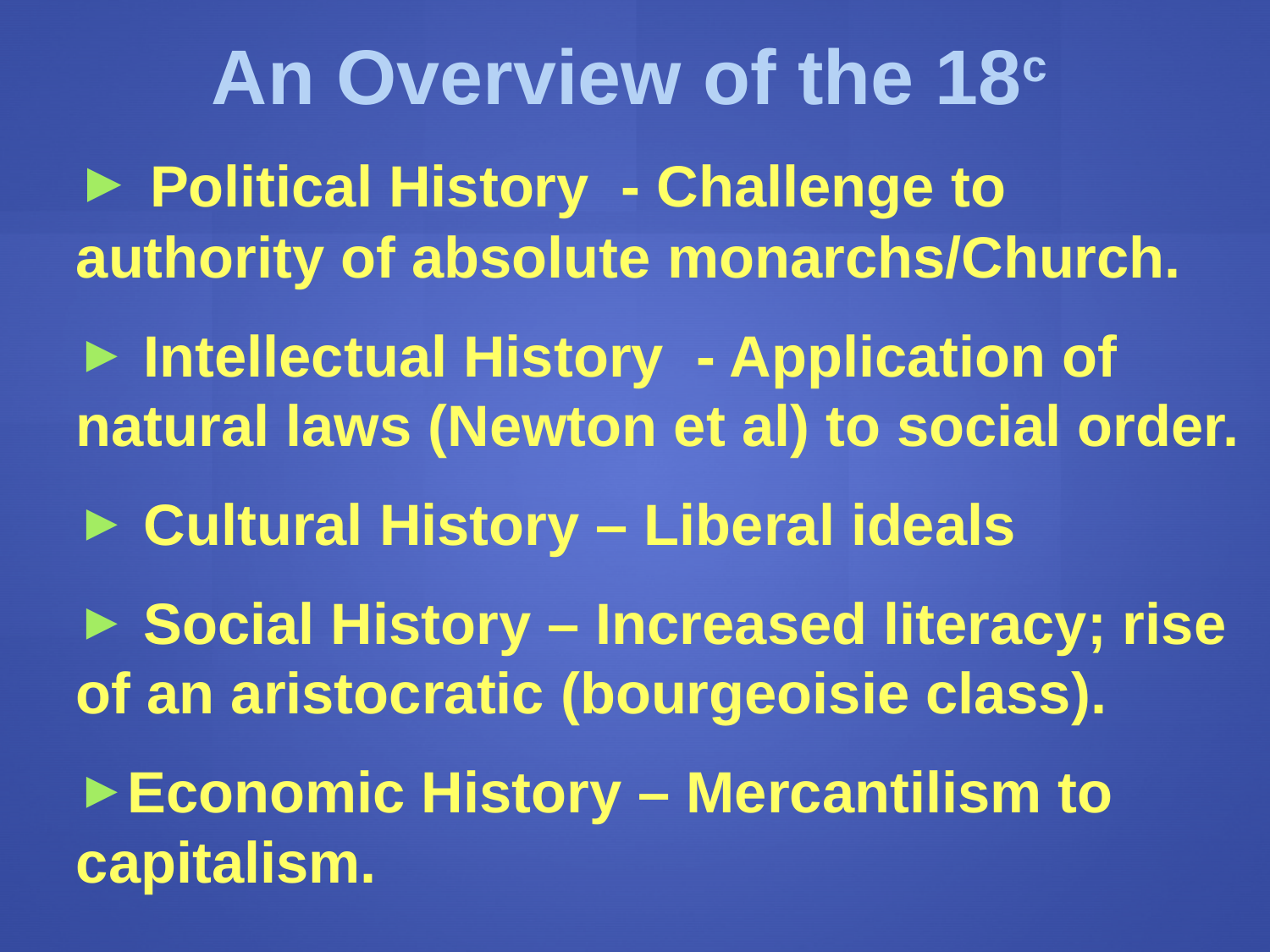

An Overview of the 18c
 Political History  - Challenge to authority of absolute monarchs/Church.
 Intellectual History  - Application of natural laws (Newton et al) to social order.
 Cultural History – Liberal ideals
 Social History – Increased literacy; rise of an aristocratic (bourgeoisie class).
Economic History – Mercantilism to capitalism.